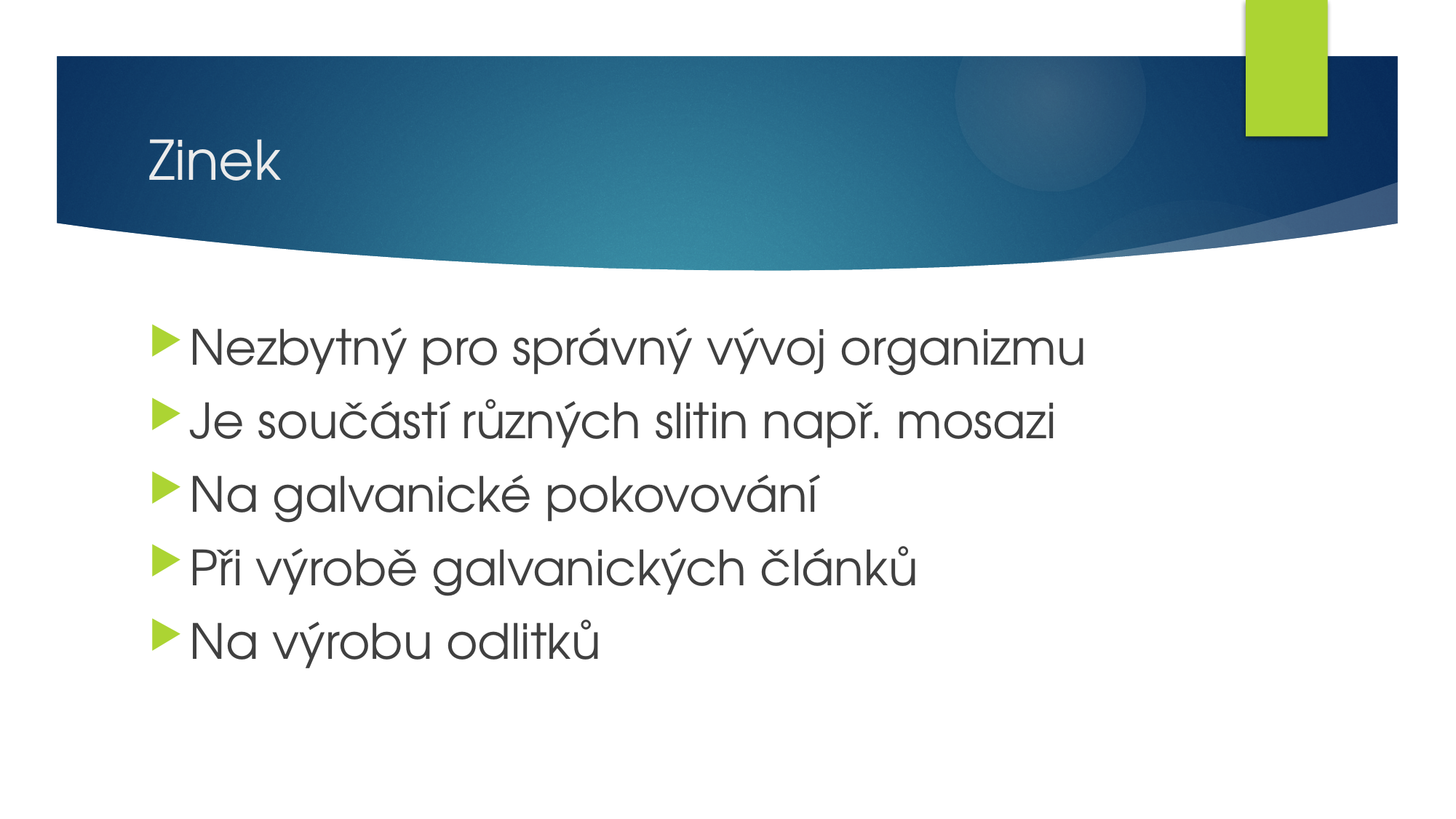

# Zinek
Nezbytný pro správný vývoj organizmu
Je součástí různých slitin např. mosazi
Na galvanické pokovování
Při výrobě galvanických článků
Na výrobu odlitků